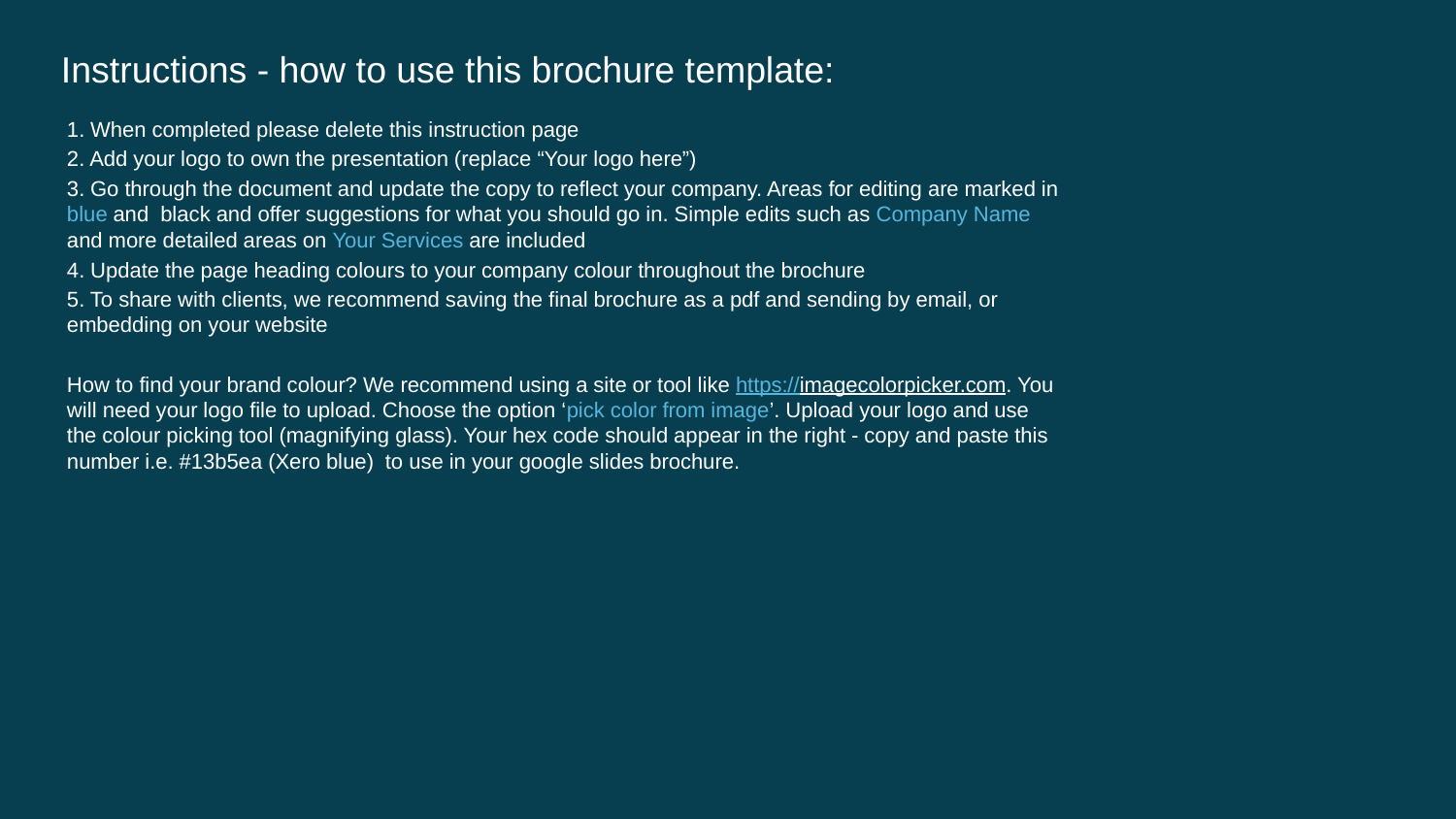

Instructions - how to use this brochure template:
1. When completed please delete this instruction page
2. Add your logo to own the presentation (replace “Your logo here”)
3. Go through the document and update the copy to reflect your company. Areas for editing are marked in blue and  black and offer suggestions for what you should go in. Simple edits such as Company Name and more detailed areas on Your Services are included
4. Update the page heading colours to your company colour throughout the brochure
5. To share with clients, we recommend saving the final brochure as a pdf and sending by email, or embedding on your website

How to find your brand colour?  We recommend using a site or tool like https://imagecolorpicker.com. You will need your logo file to upload. Choose the option ‘pick color from image’. Upload your logo and use the colour picking tool (magnifying glass). Your hex code should appear in the right - copy and paste this number i.e. #13b5ea (Xero blue)  to use in your google slides brochure.